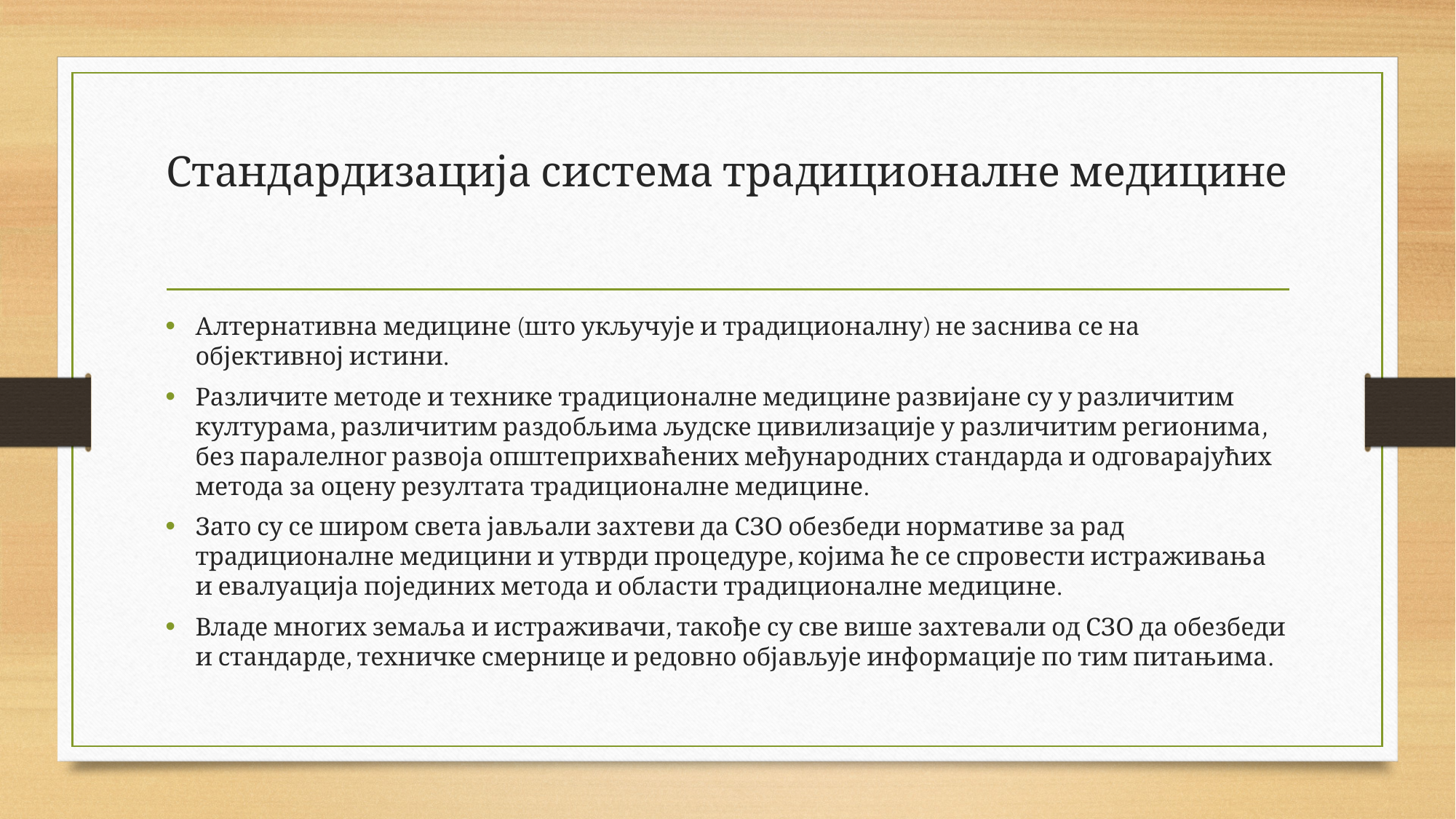

# Стандардизација система традиционалне медицине
Алтернативна медицине (што укључује и традиционалну) не заснива се на објективној истини.
Различите методе и технике традиционалне медицине развијане су у различитим културама, различитим раздобљима људске цивилизације у различитим регионима, без паралелног развоја општеприхваћених међународних стандарда и одговарајућих метода за оцену резултата традиционалне медицине.
Зато су се широм света јављали захтеви да СЗО обезбеди нормативе за рад традиционалне медицини и утврди процедуре, којима ће се спровести истраживања и евалуација појединих метода и области традиционалне медицине.
Владе многих земаља и истраживачи, такође су све више захтевали од СЗО да обезбеди и стандарде, техничке смернице и редовно објављује информације по тим питањима.